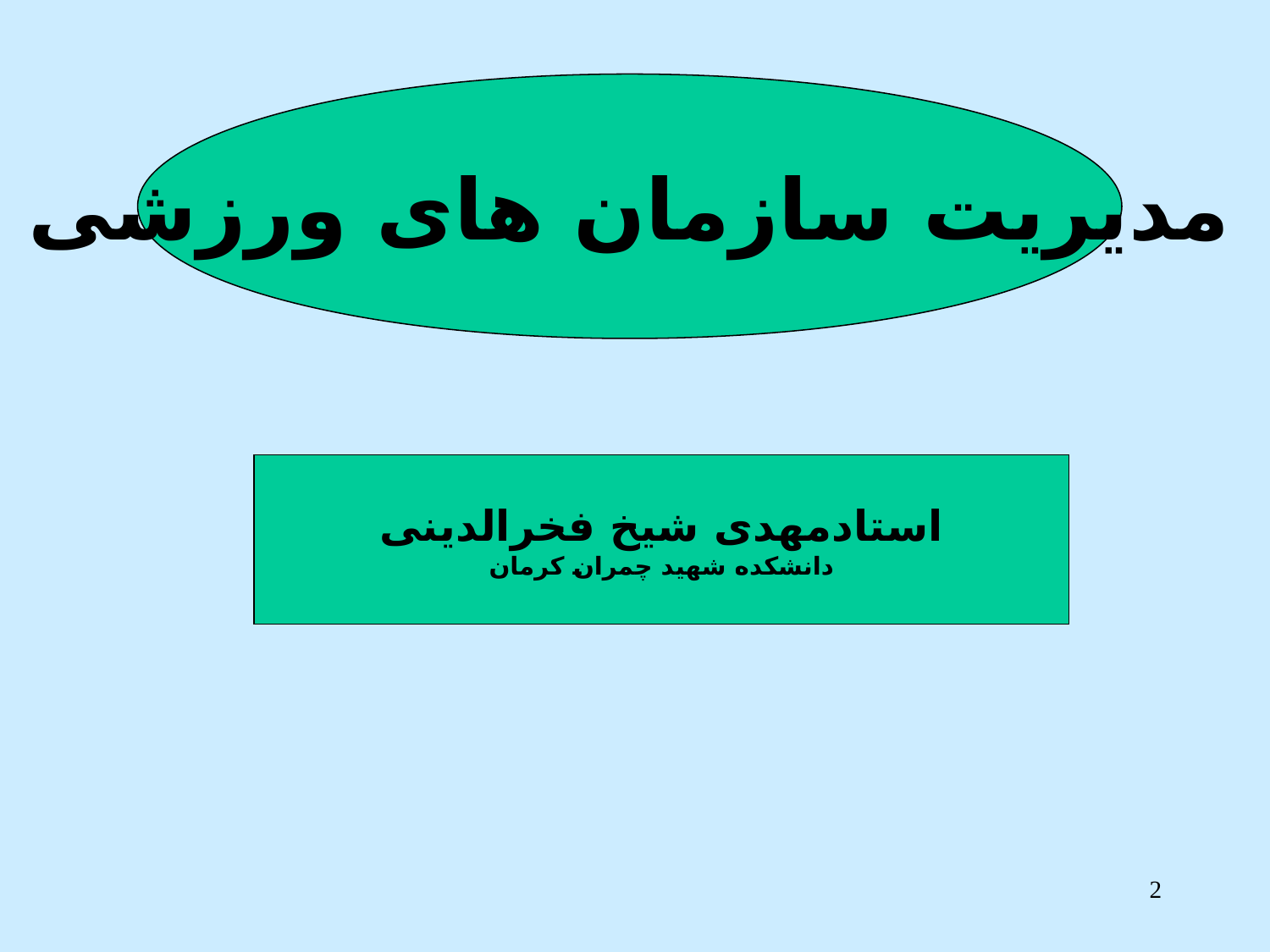

مدیریت سازمان های ورزشی
استادمهدی شیخ فخرالدینی
دانشکده شهید چمران کرمان
2